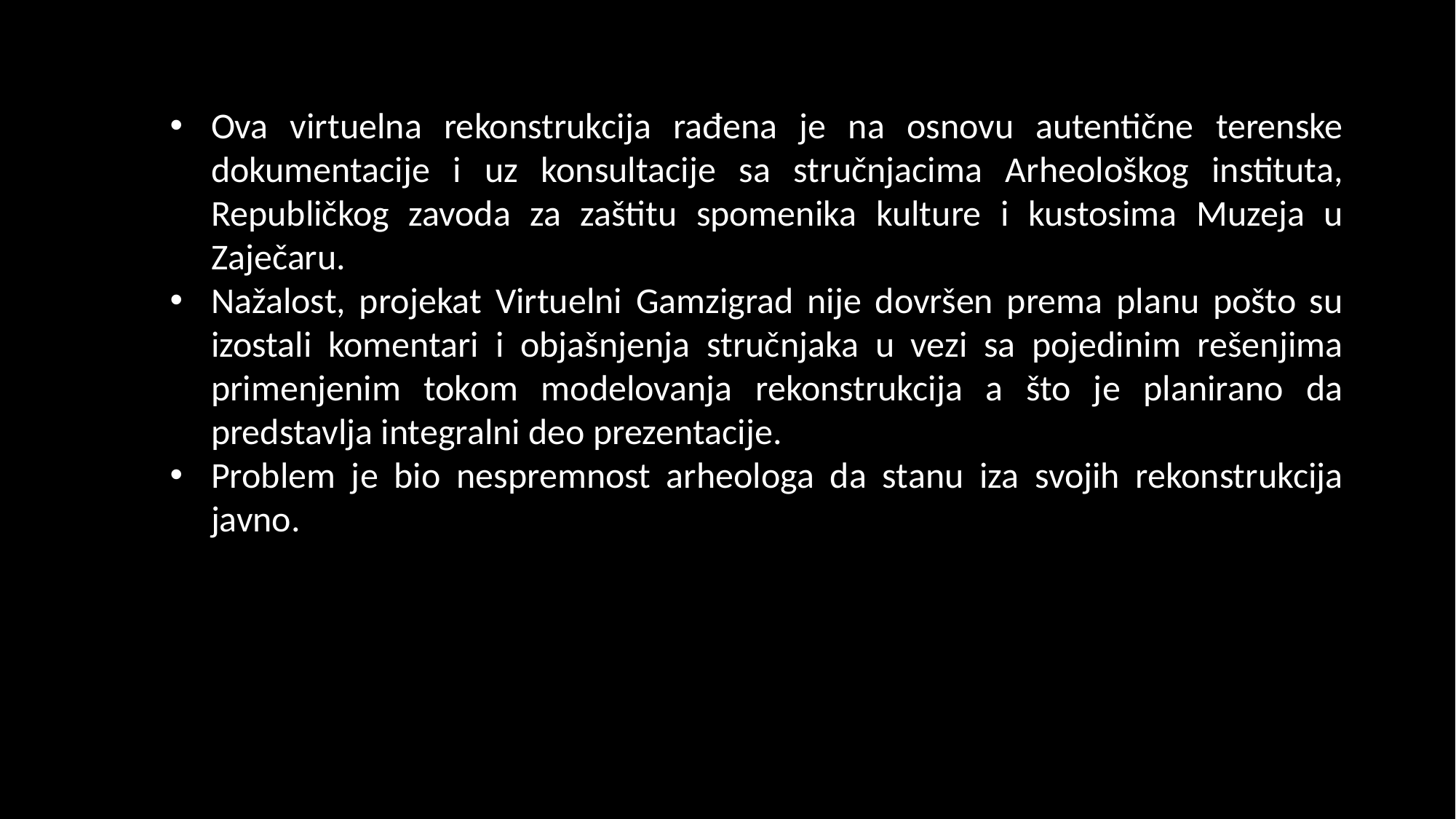

Ova virtuelna rekonstrukcija rađena je na osnovu autentične terenske dokumentacije i uz konsultacije sa stručnjacima Arheološkog instituta, Republičkog zavoda za zaštitu spomenika kulture i kustosima Muzeja u Zaječaru.
Nažalost, projekat Virtuelni Gamzigrad nije dovršen prema planu pošto su izostali komentari i objašnjenja stručnjaka u vezi sa pojedinim rešenjima primenjenim tokom modelovanja rekonstrukcija a što je planirano da predstavlja integralni deo prezentacije.
Problem je bio nespremnost arheologa da stanu iza svojih rekonstrukcija javno.